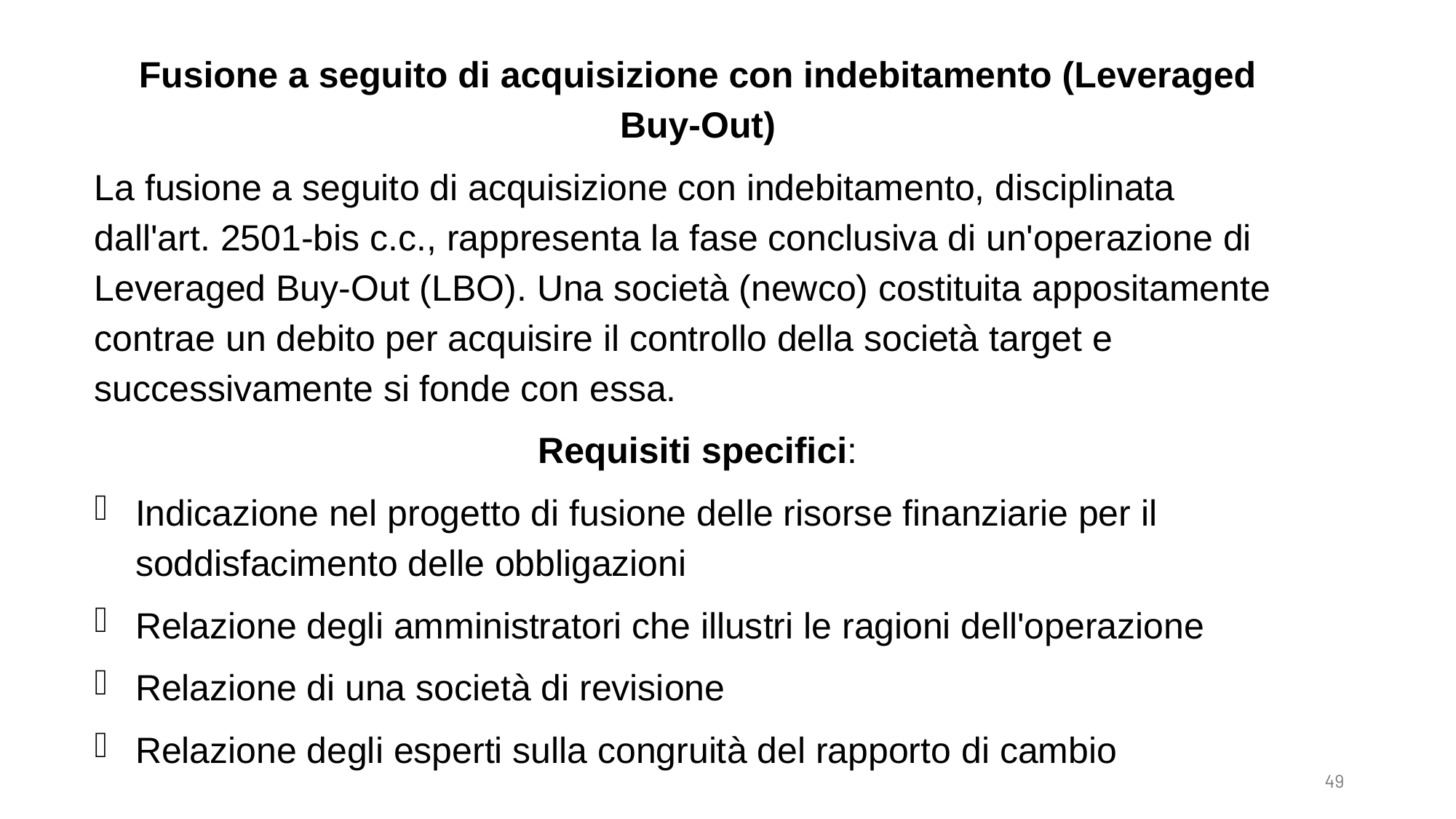

Fusione a seguito di acquisizione con indebitamento (Leveraged Buy-Out)
La fusione a seguito di acquisizione con indebitamento, disciplinata dall'art. 2501-bis c.c., rappresenta la fase conclusiva di un'operazione di Leveraged Buy-Out (LBO). Una società (newco) costituita appositamente contrae un debito per acquisire il controllo della società target e successivamente si fonde con essa.
Requisiti specifici:
Indicazione nel progetto di fusione delle risorse finanziarie per il soddisfacimento delle obbligazioni
Relazione degli amministratori che illustri le ragioni dell'operazione
Relazione di una società di revisione
Relazione degli esperti sulla congruità del rapporto di cambio
49